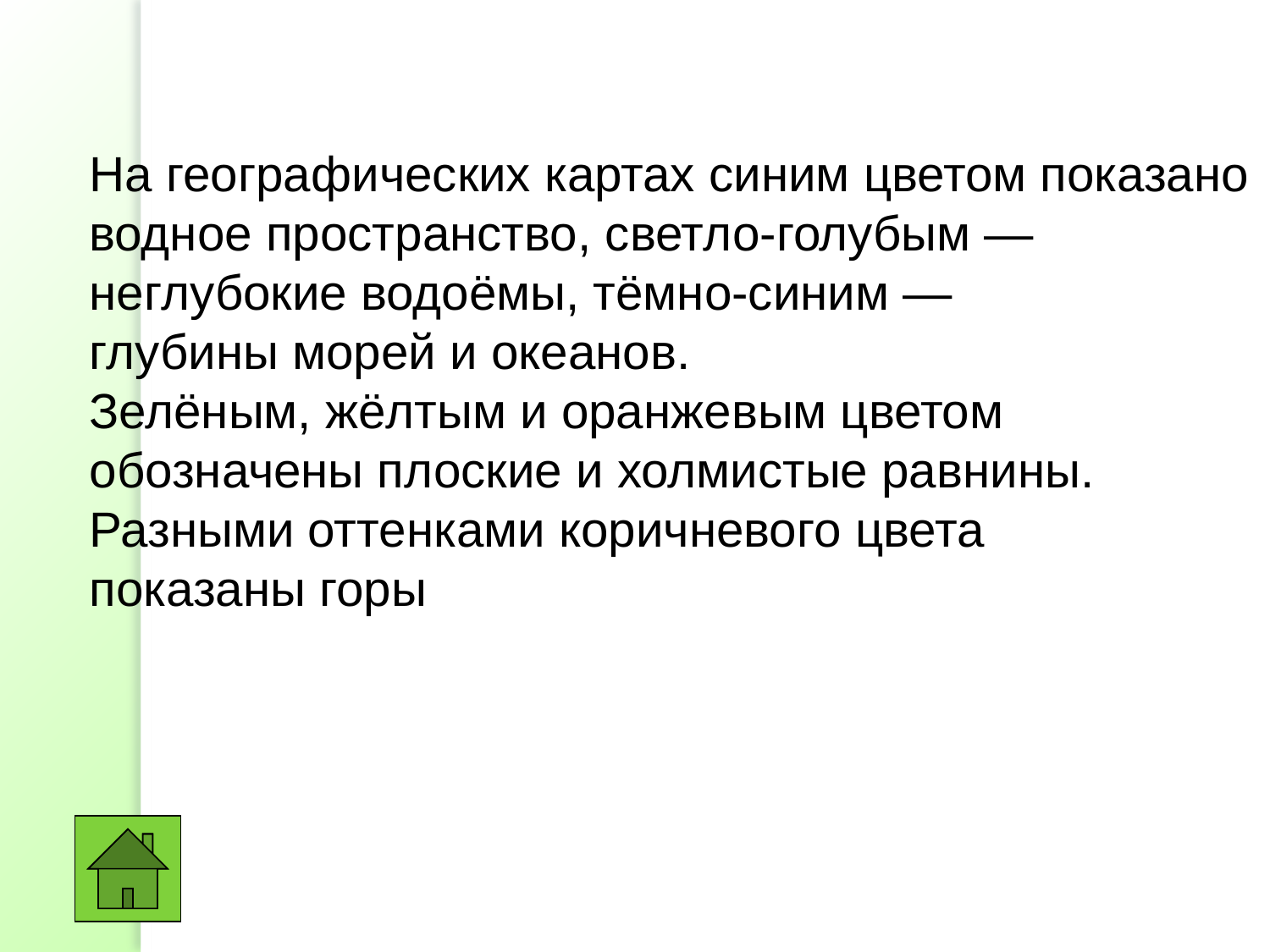

На географических картах синим цветом показано водное пространство, светло-голубым — неглубокие водоёмы, тёмно-синим —
глубины морей и океанов.
Зелёным, жёлтым и оранжевым цветом обозначены плоские и холмистые равнины. Разными оттенками коричневого цвета
показаны горы